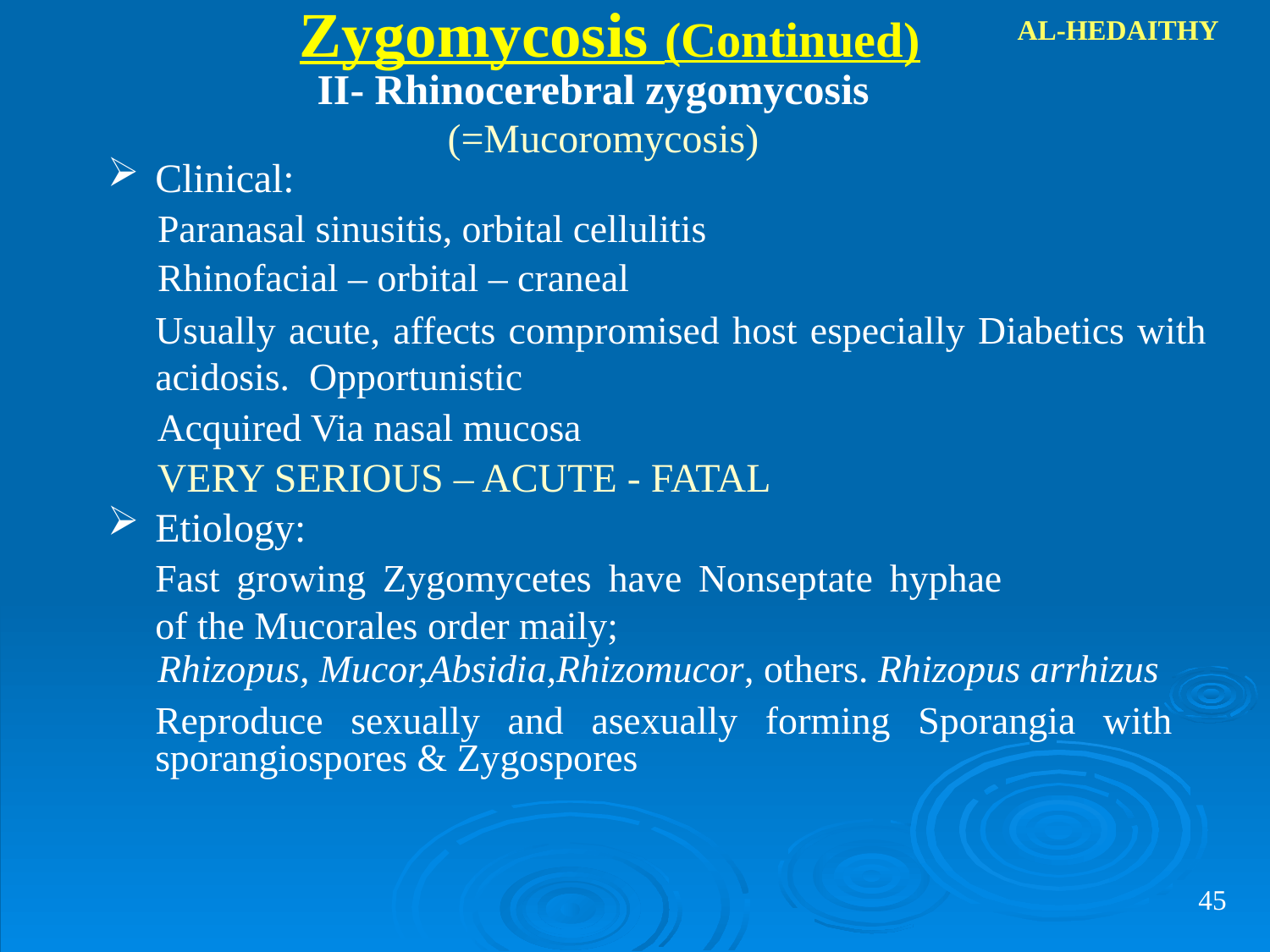

Zygomycosis (Continued)
AL-HEDAITHY
II- Rhinocerebral zygomycosis
(=Mucoromycosis)
Clinical:
Paranasal sinusitis, orbital cellulitis
Rhinofacial – orbital – craneal
	Usually acute, affects compromised host especially Diabetics with acidosis.  Opportunistic
Acquired Via nasal mucosa
VERY SERIOUS – ACUTE - FATAL
Etiology:
	Fast growing Zygomycetes have Nonseptate hyphae of the Mucorales order maily;
Rhizopus, Mucor,Absidia,Rhizomucor, others. Rhizopus arrhizus
	Reproduce sexually and asexually forming Sporangia with sporangiospores & Zygospores
45